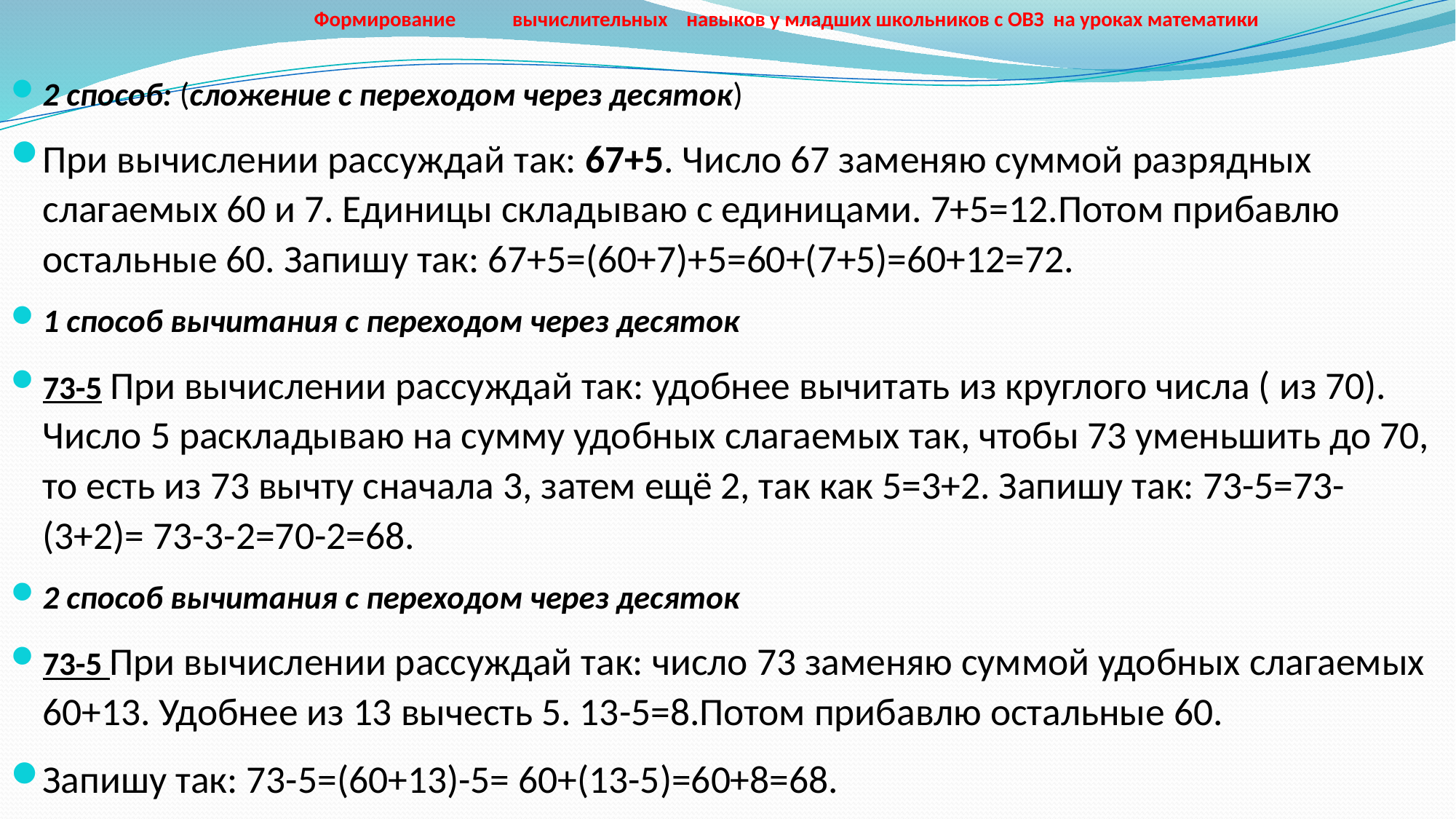

# Формирование            вычислительных    навыков у младших школьников с ОВЗ  на уроках математики
2 способ: (сложение с переходом через десяток)
При вычислении рассуждай так: 67+5. Число 67 заменяю суммой разрядных слагаемых 60 и 7. Единицы складываю с единицами. 7+5=12.Потом прибавлю остальные 60. Запишу так: 67+5=(60+7)+5=60+(7+5)=60+12=72.
1 способ вычитания с переходом через десяток
73-5 При вычислении рассуждай так: удобнее вычитать из круглого числа ( из 70). Число 5 раскладываю на сумму удобных слагаемых так, чтобы 73 уменьшить до 70, то есть из 73 вычту сначала 3, затем ещё 2, так как 5=3+2. Запишу так: 73-5=73-(3+2)= 73-3-2=70-2=68.
2 способ вычитания с переходом через десяток
73-5 При вычислении рассуждай так: число 73 заменяю суммой удобных слагаемых 60+13. Удобнее из 13 вычесть 5. 13-5=8.Потом прибавлю остальные 60.
Запишу так: 73-5=(60+13)-5= 60+(13-5)=60+8=68.